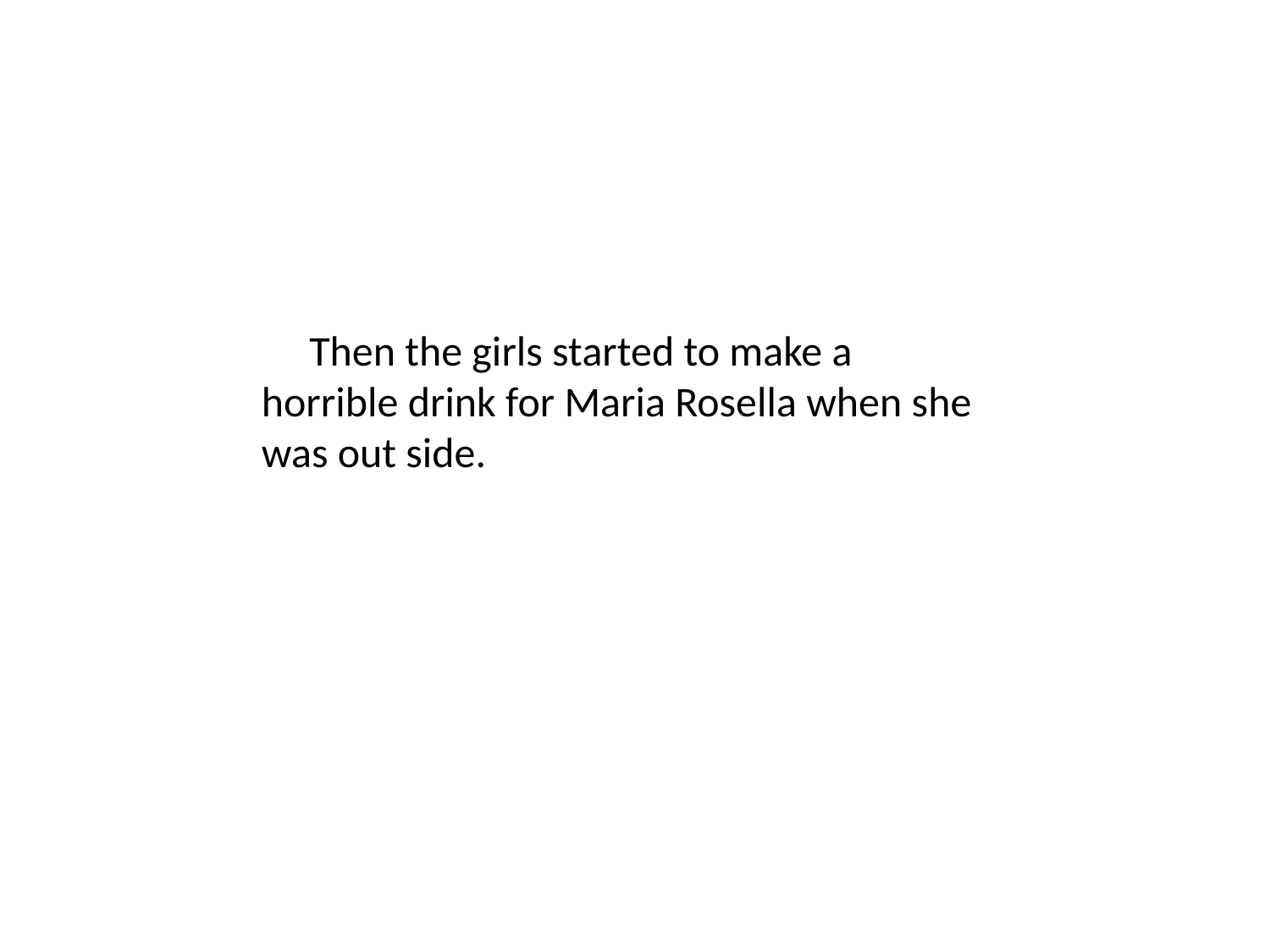

Then the girls started to make a horrible drink for Maria Rosella when she was out side.